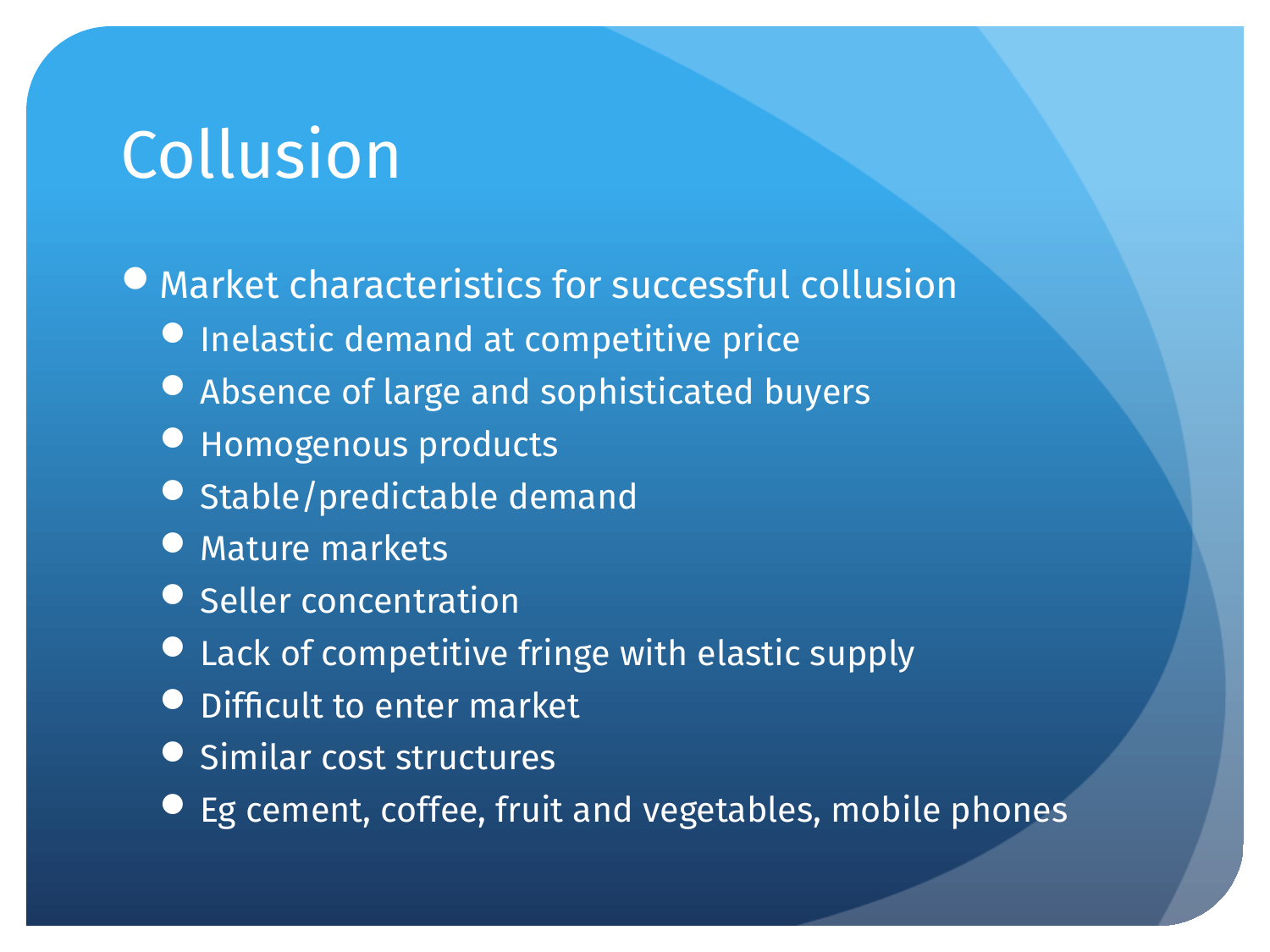

# Collusion
Market characteristics for successful collusion
Inelastic demand at competitive price
Absence of large and sophisticated buyers
Homogenous products
Stable/predictable demand
Mature markets
Seller concentration
Lack of competitive fringe with elastic supply
Difficult to enter market
Similar cost structures
Eg cement, coffee, fruit and vegetables, mobile phones